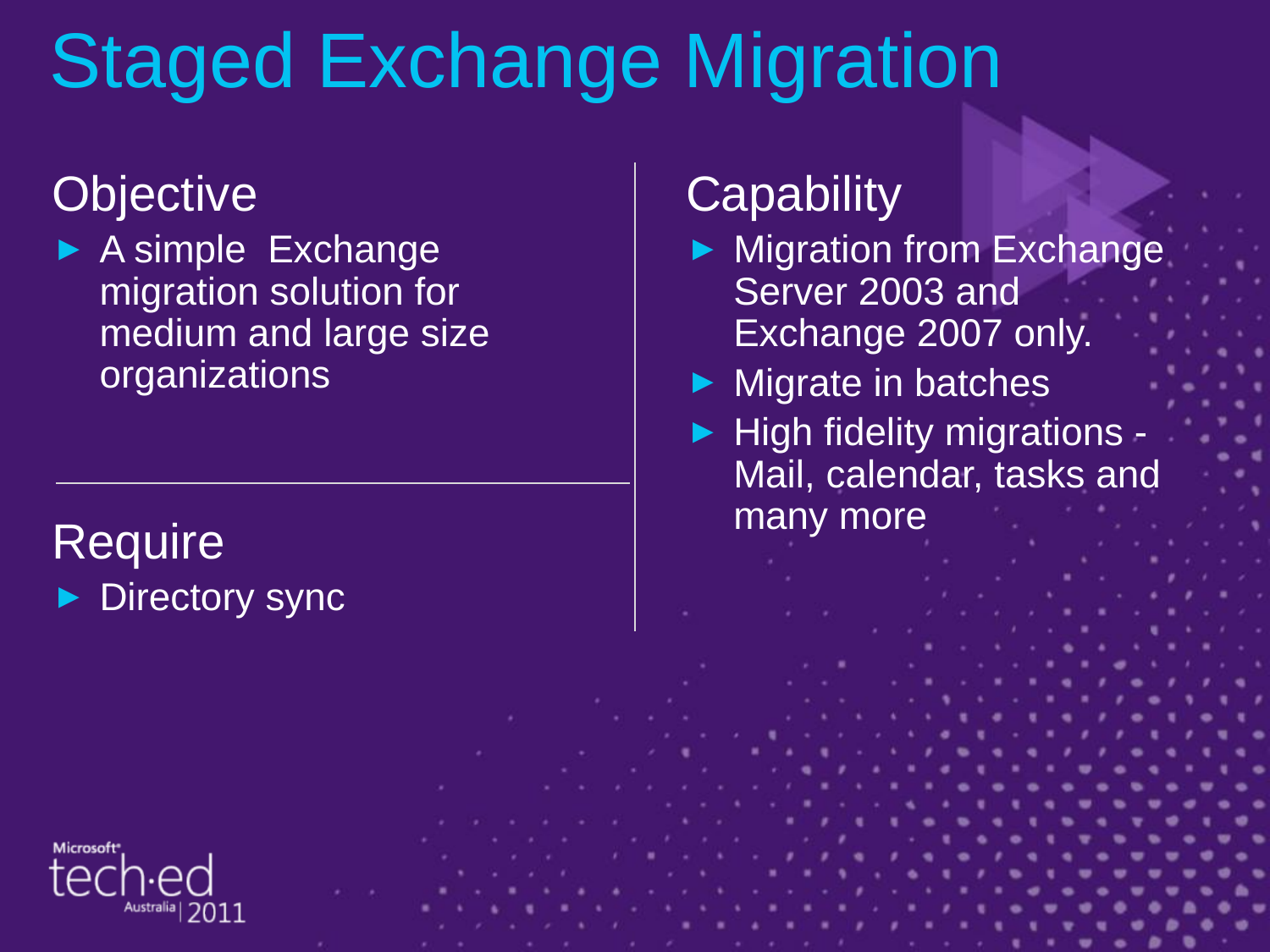

# Staged Exchange Migration
Objective
A simple  Exchange migration solution for  medium and large size organizations
Capability
Migration from Exchange Server 2003 and Exchange 2007 only.
Migrate in batches
High fidelity migrations - Mail, calendar, tasks and many more
Require
Directory sync